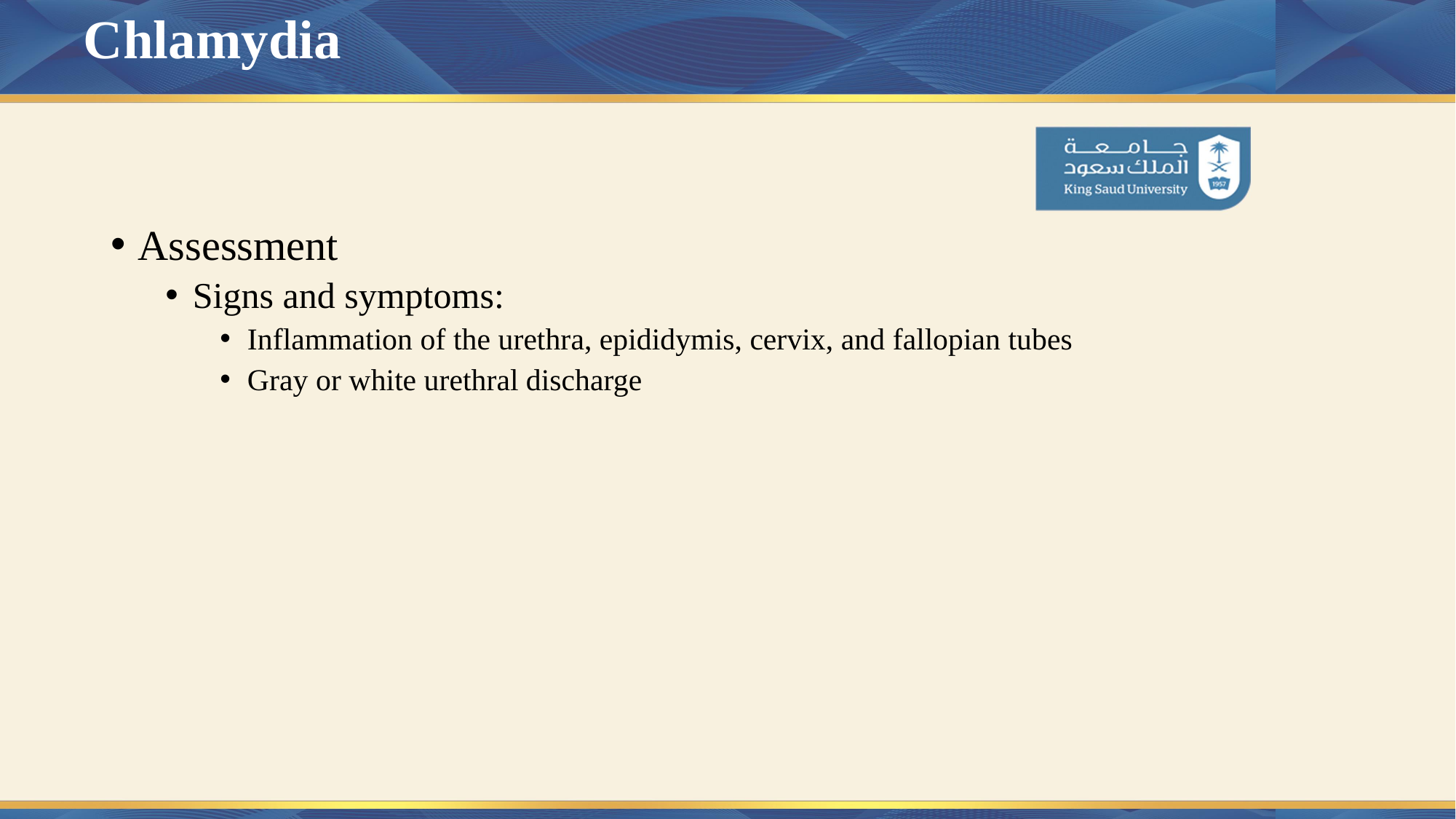

# Chlamydia
Assessment
Signs and symptoms:
Inflammation of the urethra, epididymis, cervix, and fallopian tubes
Gray or white urethral discharge